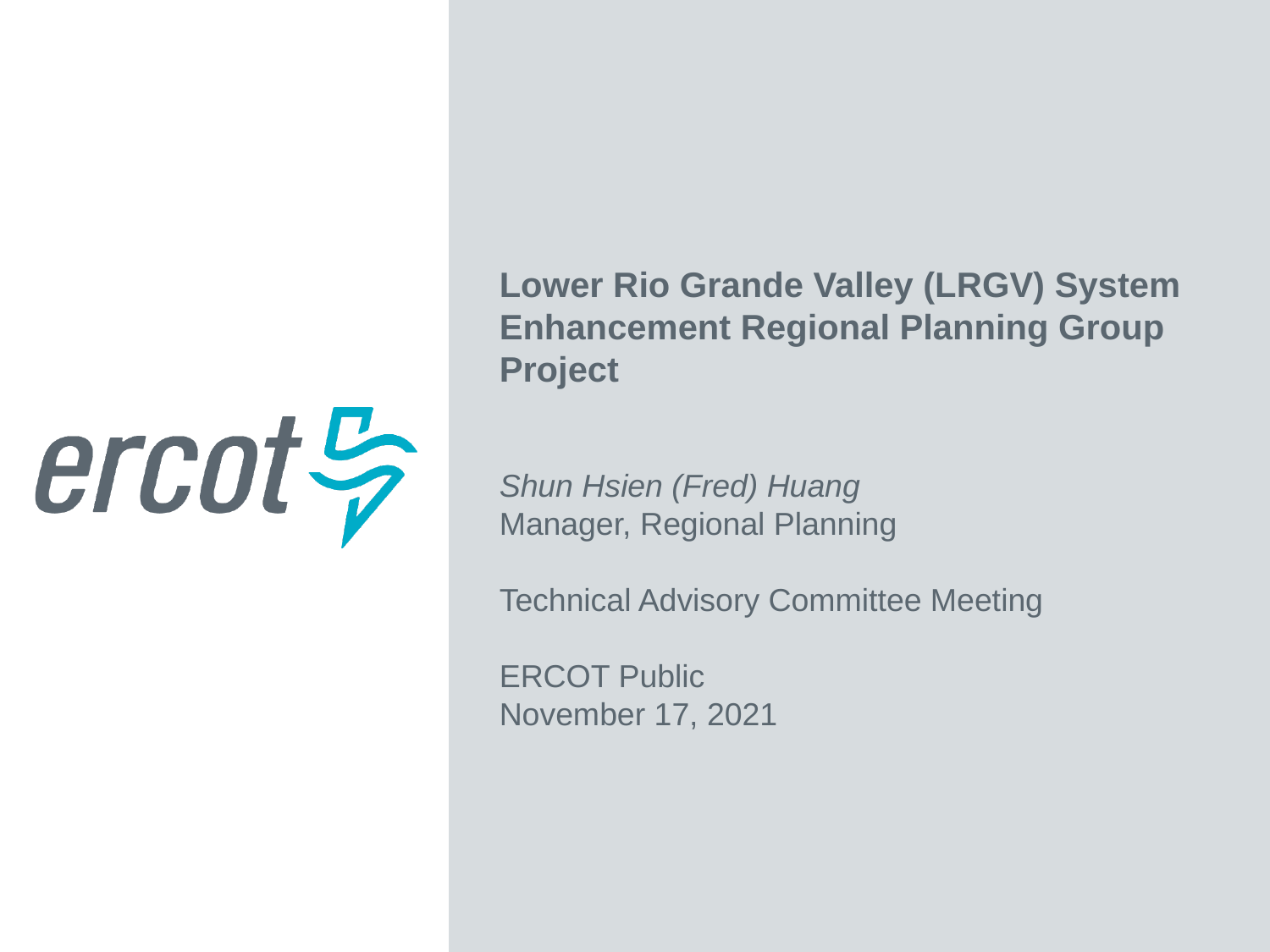

Lower Rio Grande Valley (LRGV) System Enhancement Regional Planning Group Project

Shun Hsien (Fred) Huang
Manager, Regional Planning

Technical Advisory Committee Meeting

ERCOT Public
November 17, 2021